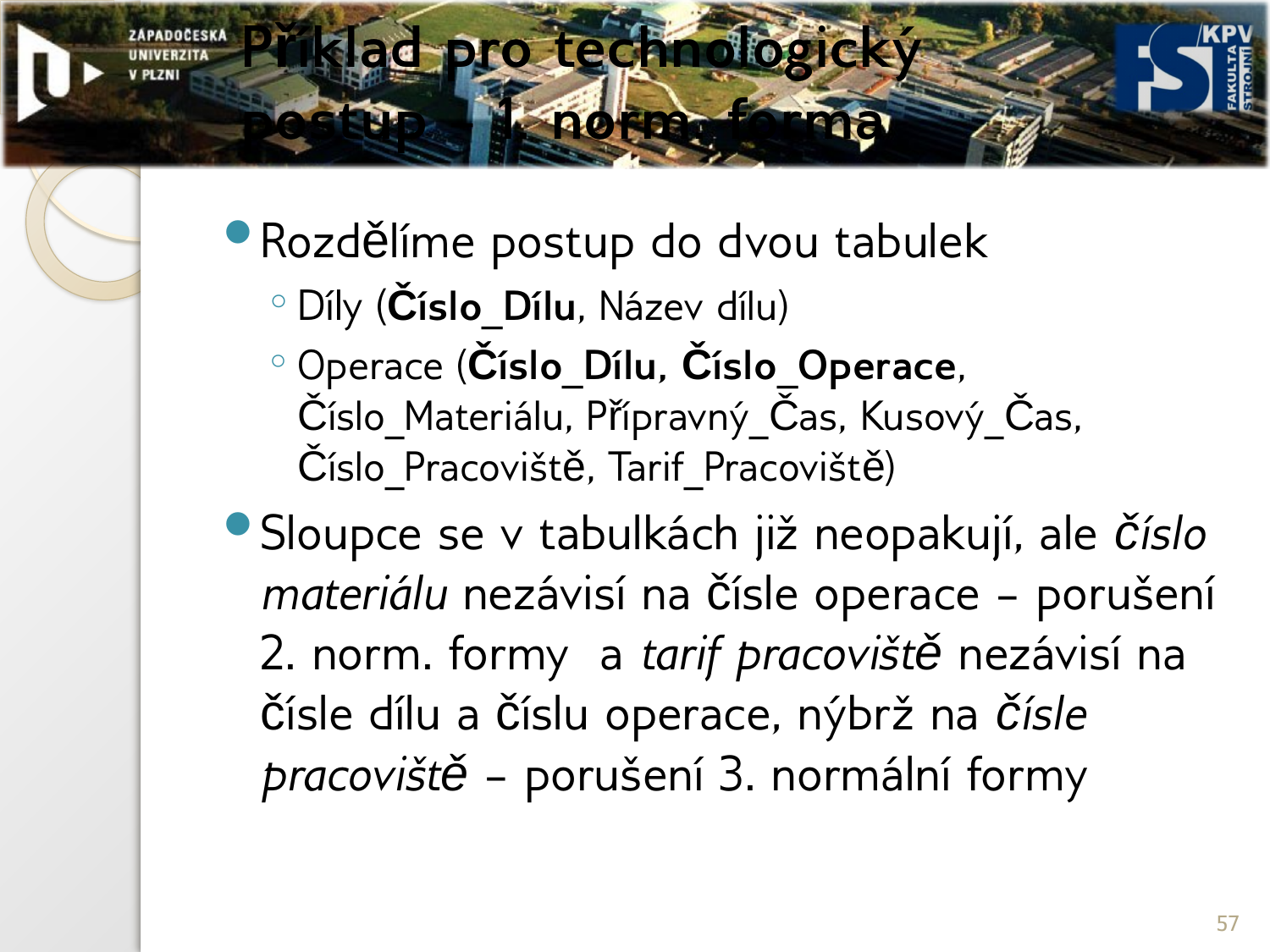

# Příklad pro technologický postup – 1. norm. forma
Rozdělíme postup do dvou tabulek
Díly (Číslo_Dílu, Název dílu)
Operace (Číslo_Dílu, Číslo_Operace, Číslo_Materiálu, Přípravný_Čas, Kusový_Čas, Číslo_Pracoviště, Tarif_Pracoviště)
Sloupce se v tabulkách již neopakují, ale číslo materiálu nezávisí na čísle operace – porušení 2. norm. formy  a tarif pracoviště nezávisí na čísle dílu a číslu operace, nýbrž na čísle pracoviště – porušení 3. normální formy

57